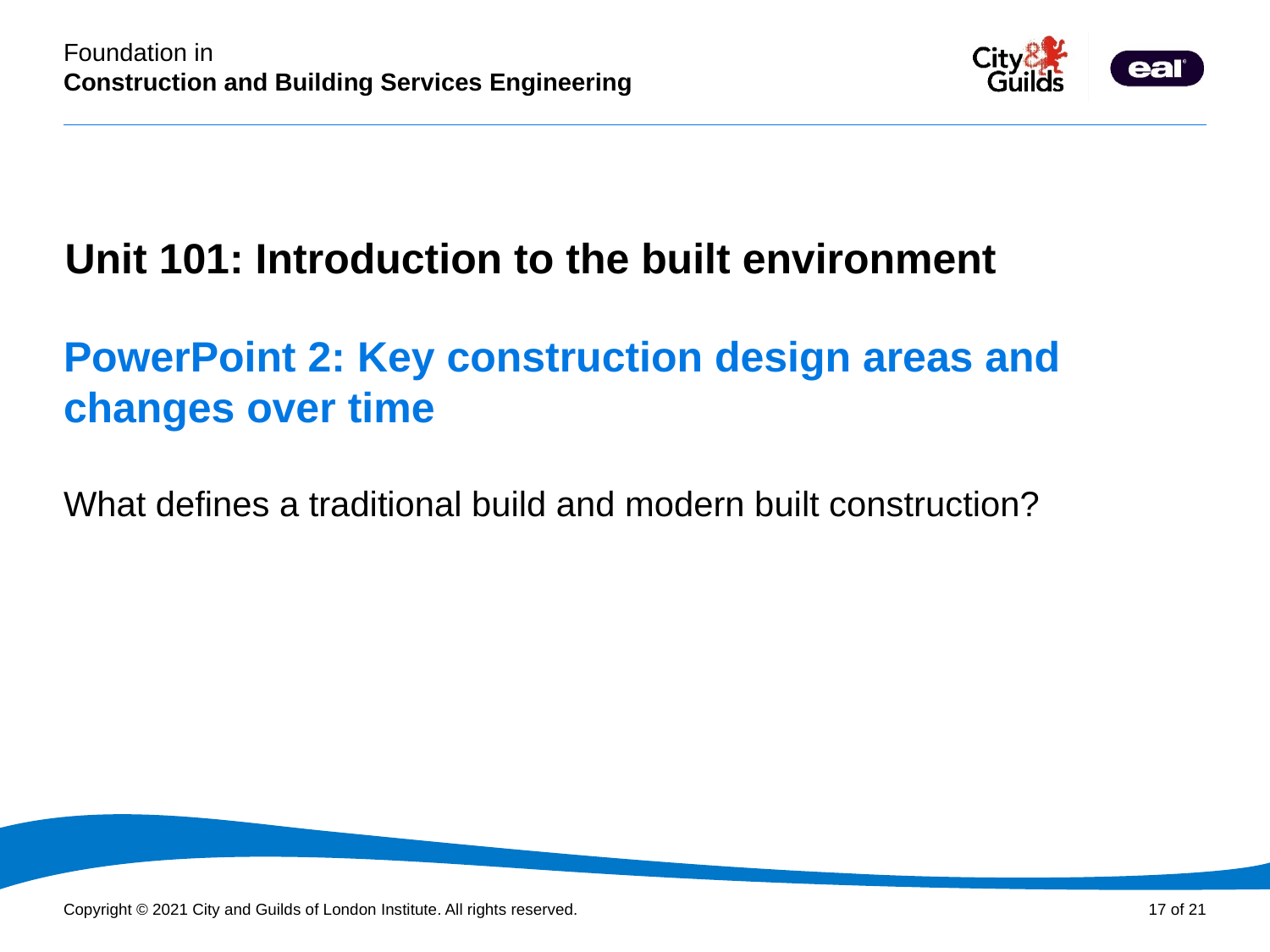

PowerPoint presentation
Unit 101: Introduction to the built environment

# PowerPoint 2: Key construction design areas and changes over time What defines a traditional build and modern built construction?